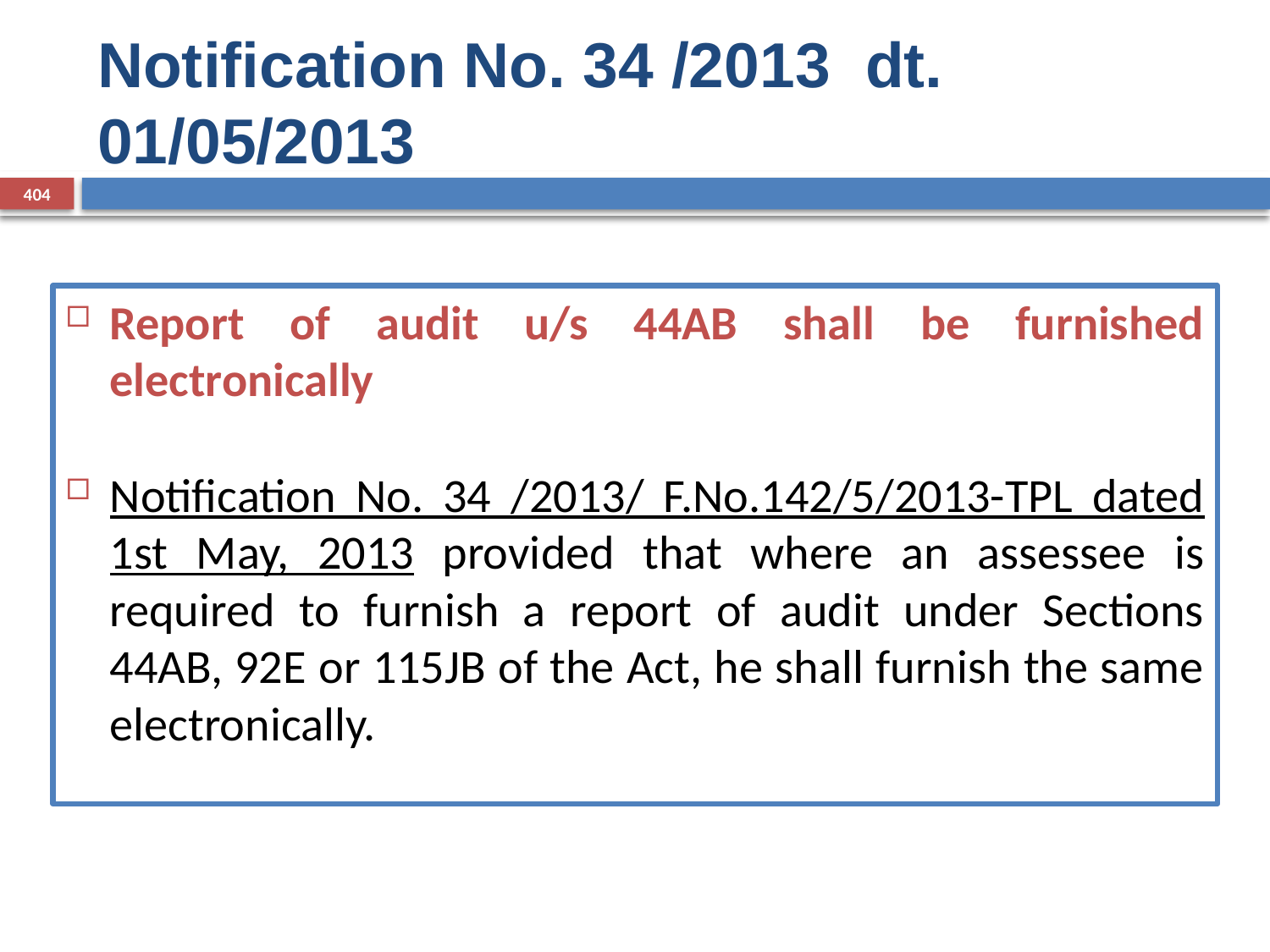

# Notification No. 34 /2013  dt. 01/05/2013
404
Report of audit u/s 44AB shall be furnished electronically

Notification No. 34 /2013/ F.No.142/5/2013-TPL dated 1st May, 2013 provided that where an assessee is required to furnish a report of audit under Sections 44AB, 92E or 115JB of the Act, he shall furnish the same electronically.